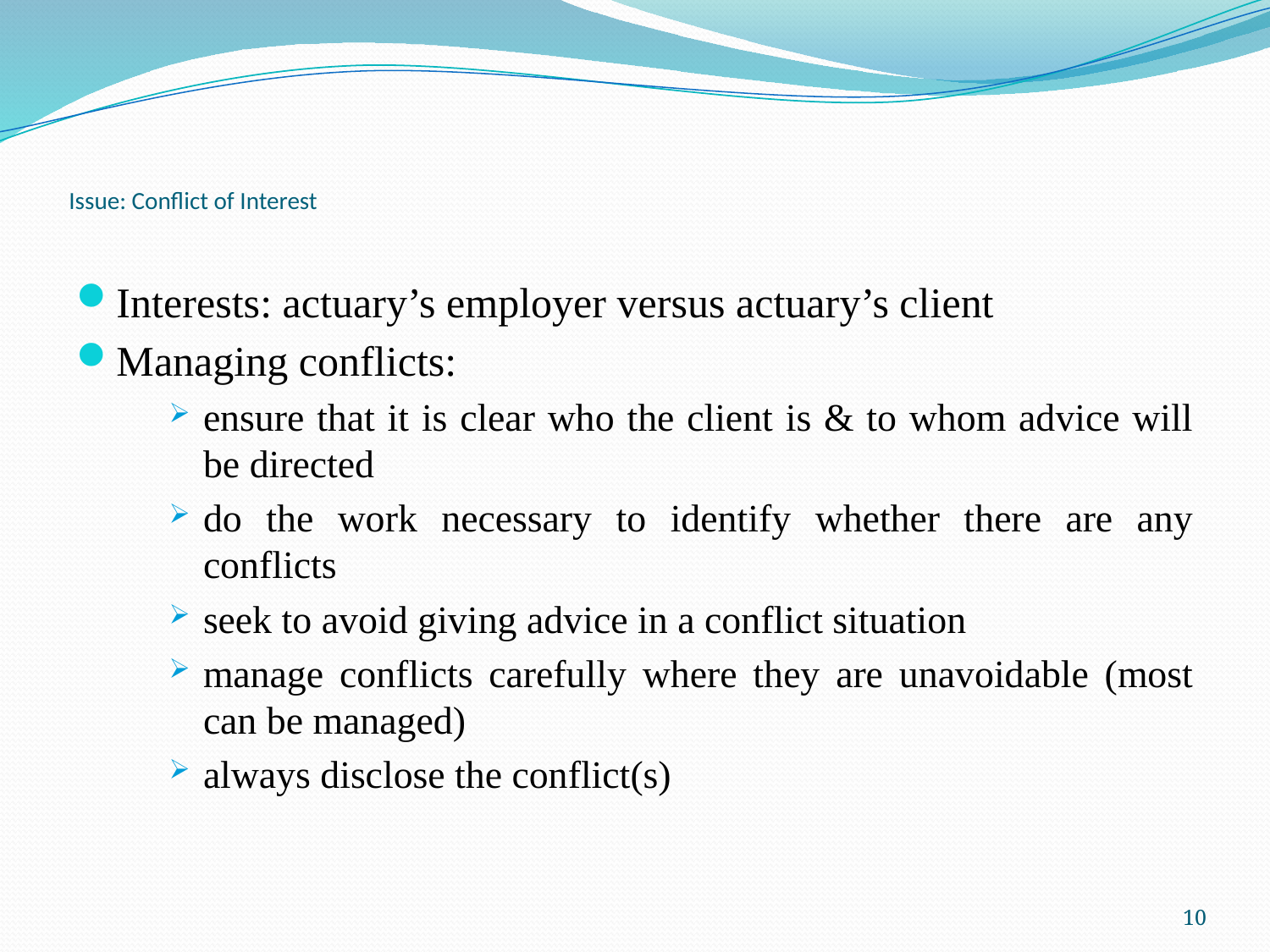

# Issue: Conflict of Interest
Interests: actuary’s employer versus actuary’s client
Managing conflicts:
ensure that it is clear who the client is & to whom advice will be directed
do the work necessary to identify whether there are any conflicts
seek to avoid giving advice in a conflict situation
manage conflicts carefully where they are unavoidable (most can be managed)
always disclose the conflict(s)

10